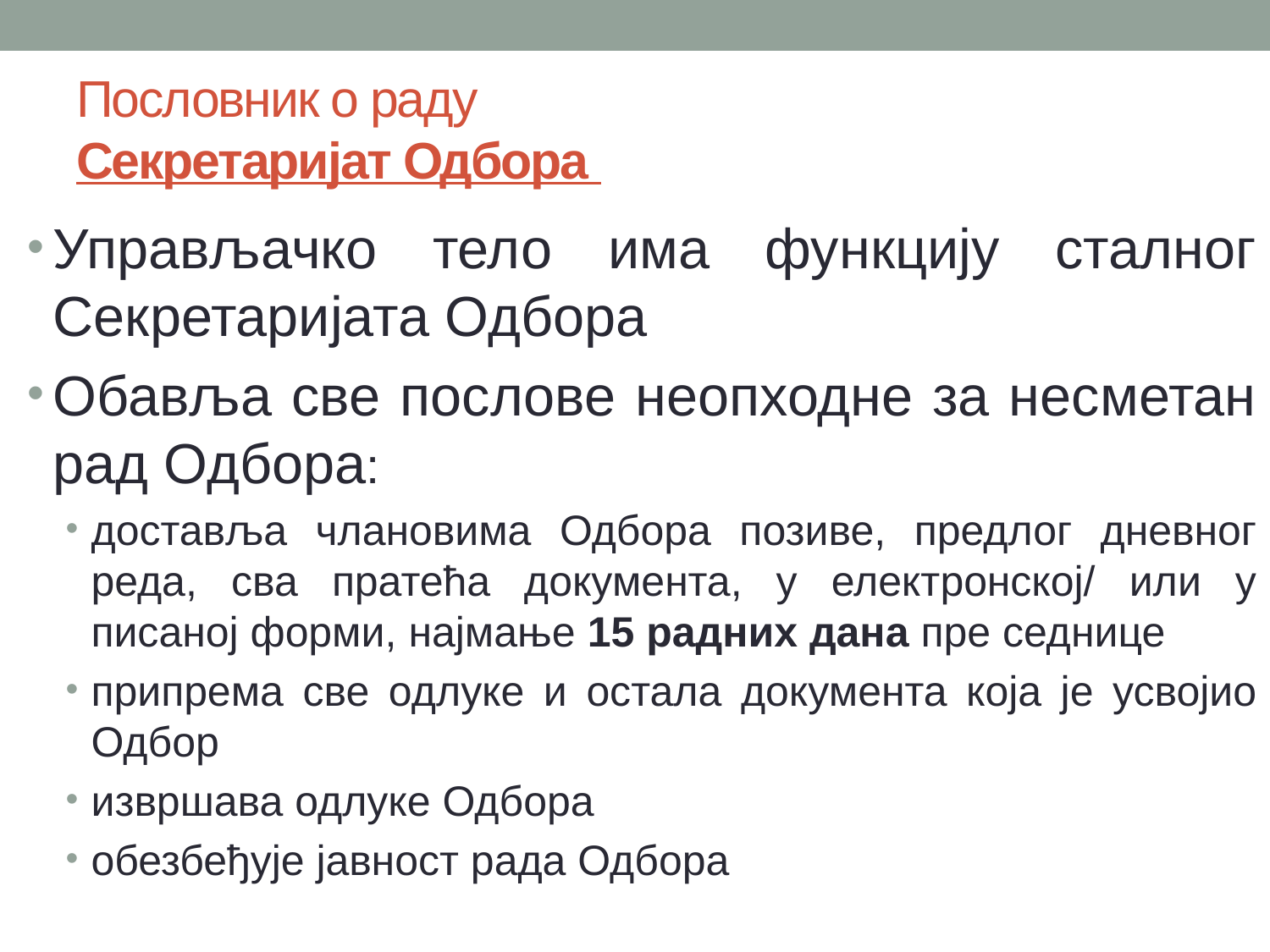

# Пословник о раду Секретаријат Одбора
Управљачко тело има функцију сталног Секретаријата Одбора
Обавља све послове неопходне за несметан рад Одбора:
доставља члановима Одбора позиве, предлог дневног реда, сва пратећа документа, у електронској/ или у писаној форми, најмање 15 радних дана пре седнице
припрема све одлуке и остала документа која је усвојио Одбор
извршава одлуке Одбора
обезбеђује јавност рада Одбора